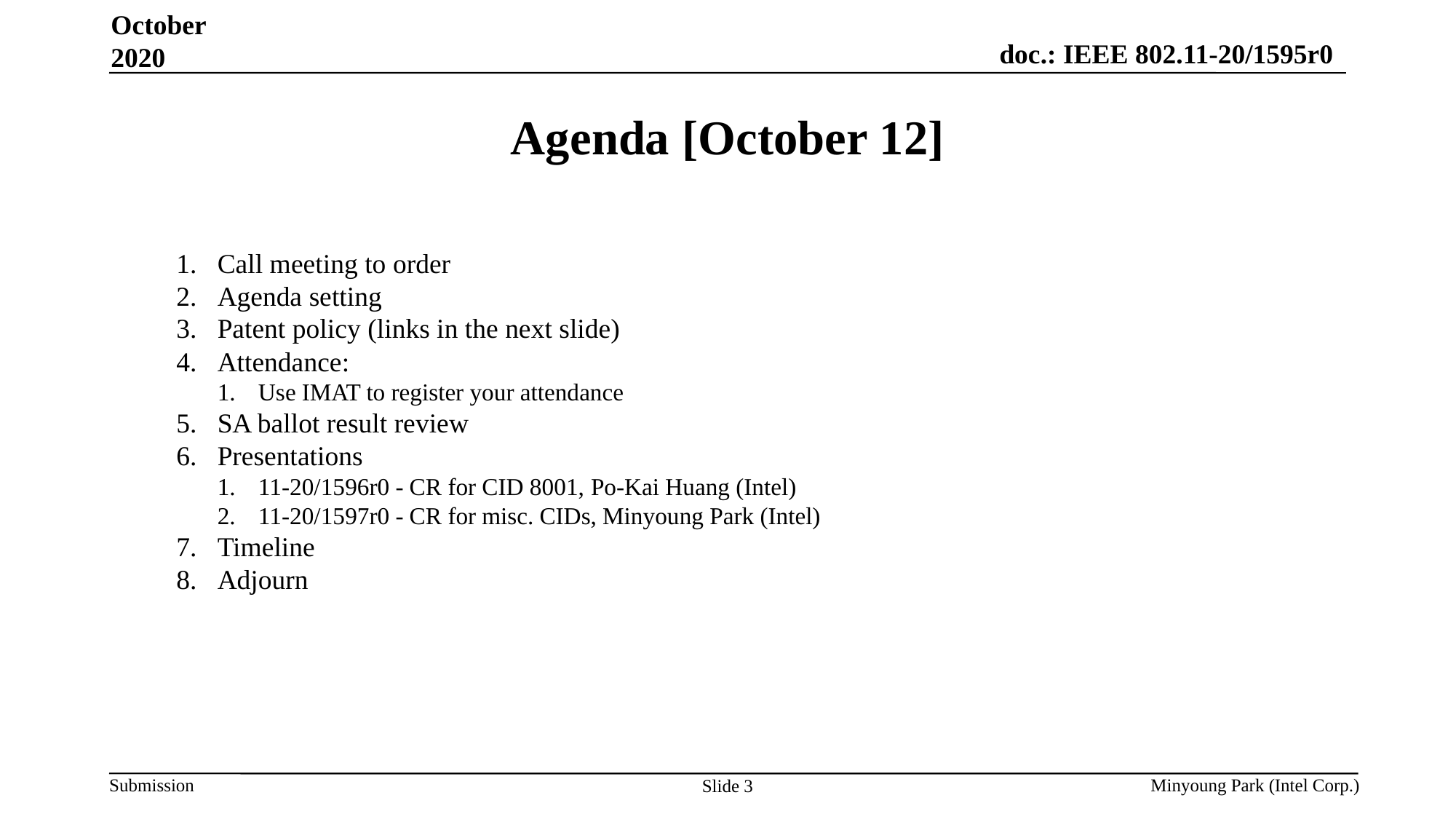

October 2020
# Agenda [October 12]

Call meeting to order
Agenda setting
Patent policy (links in the next slide)
Attendance:
Use IMAT to register your attendance
SA ballot result review
Presentations
11-20/1596r0 - CR for CID 8001, Po-Kai Huang (Intel)
11-20/1597r0 - CR for misc. CIDs, Minyoung Park (Intel)
Timeline
Adjourn

Minyoung Park (Intel Corp.)
Slide 3